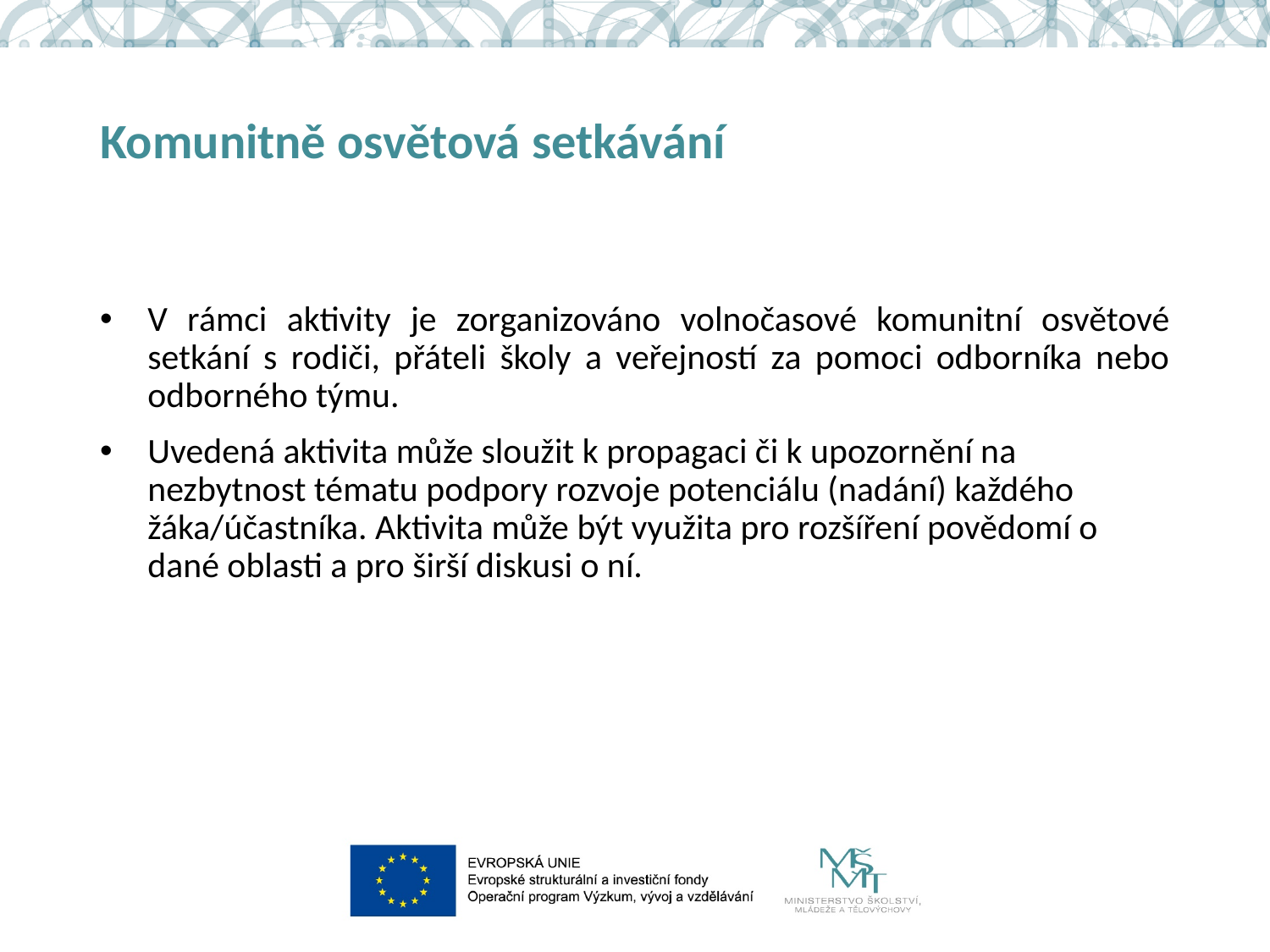

# Komunitně osvětová setkávání

V rámci aktivity je zorganizováno volnočasové komunitní osvětové setkání s rodiči, přáteli školy a veřejností za pomoci odborníka nebo odborného týmu.
Uvedená aktivita může sloužit k propagaci či k upozornění na nezbytnost tématu podpory rozvoje potenciálu (nadání) každého žáka/účastníka. Aktivita může být využita pro rozšíření povědomí o dané oblasti a pro širší diskusi o ní.